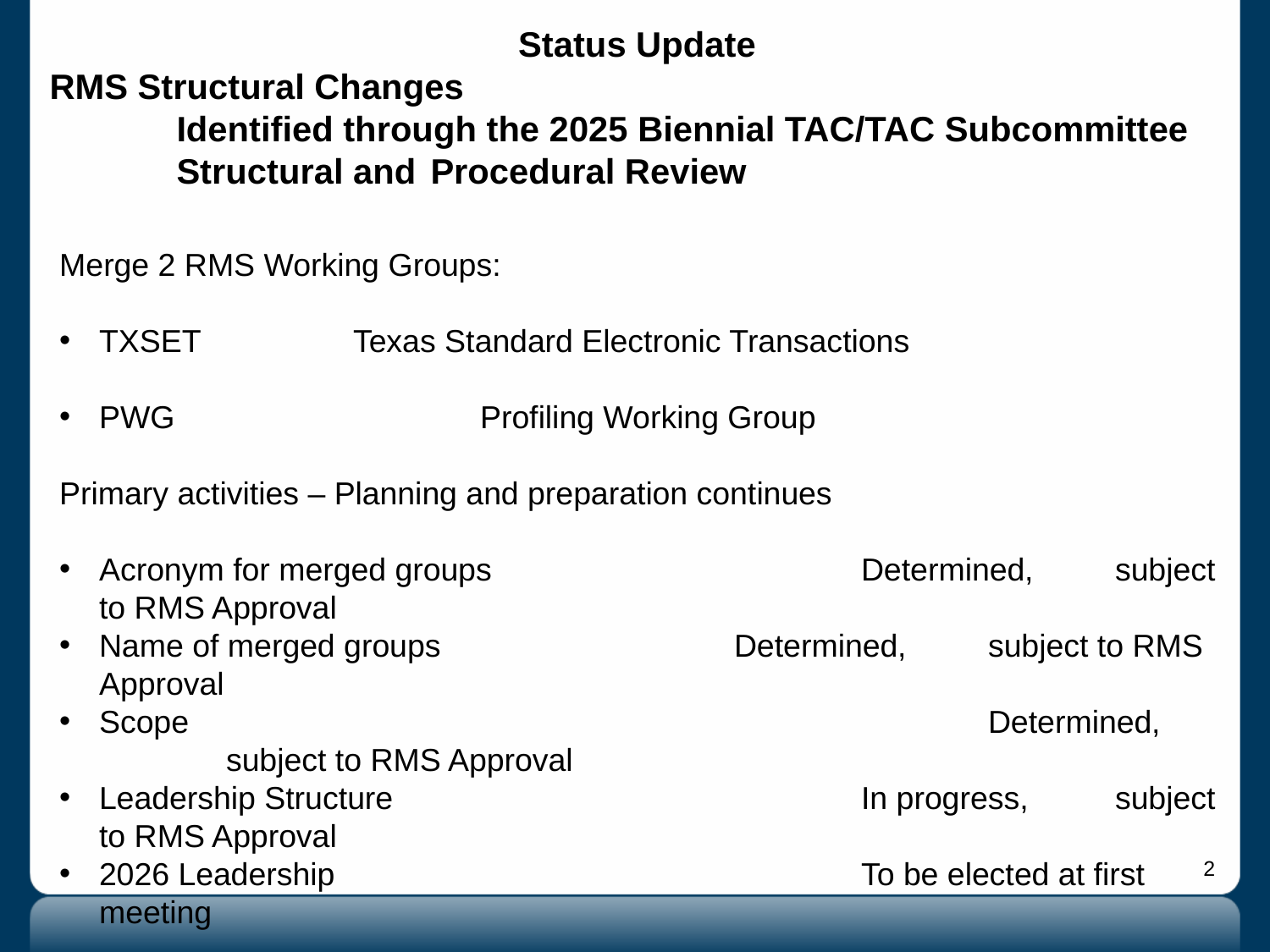

Status Update
RMS Structural Changes
	Identified through the 2025 Biennial TAC/TAC Subcommittee 	Structural and 	Procedural Review

Merge 2 RMS Working Groups:

TXSET		Texas Standard Electronic Transactions
PWG 			Profiling Working Group

Primary activities – Planning and preparation continues

Acronym for merged groups 			Determined,	subject to RMS Approval
Name of merged groups  			Determined,	subject to RMS Approval
Scope 							Determined,	subject to RMS Approval
Leadership Structure  				In progress,	subject to RMS Approval
2026 Leadership 					To be elected at first meeting

				Planned date for new group to be active
						January, February 2026